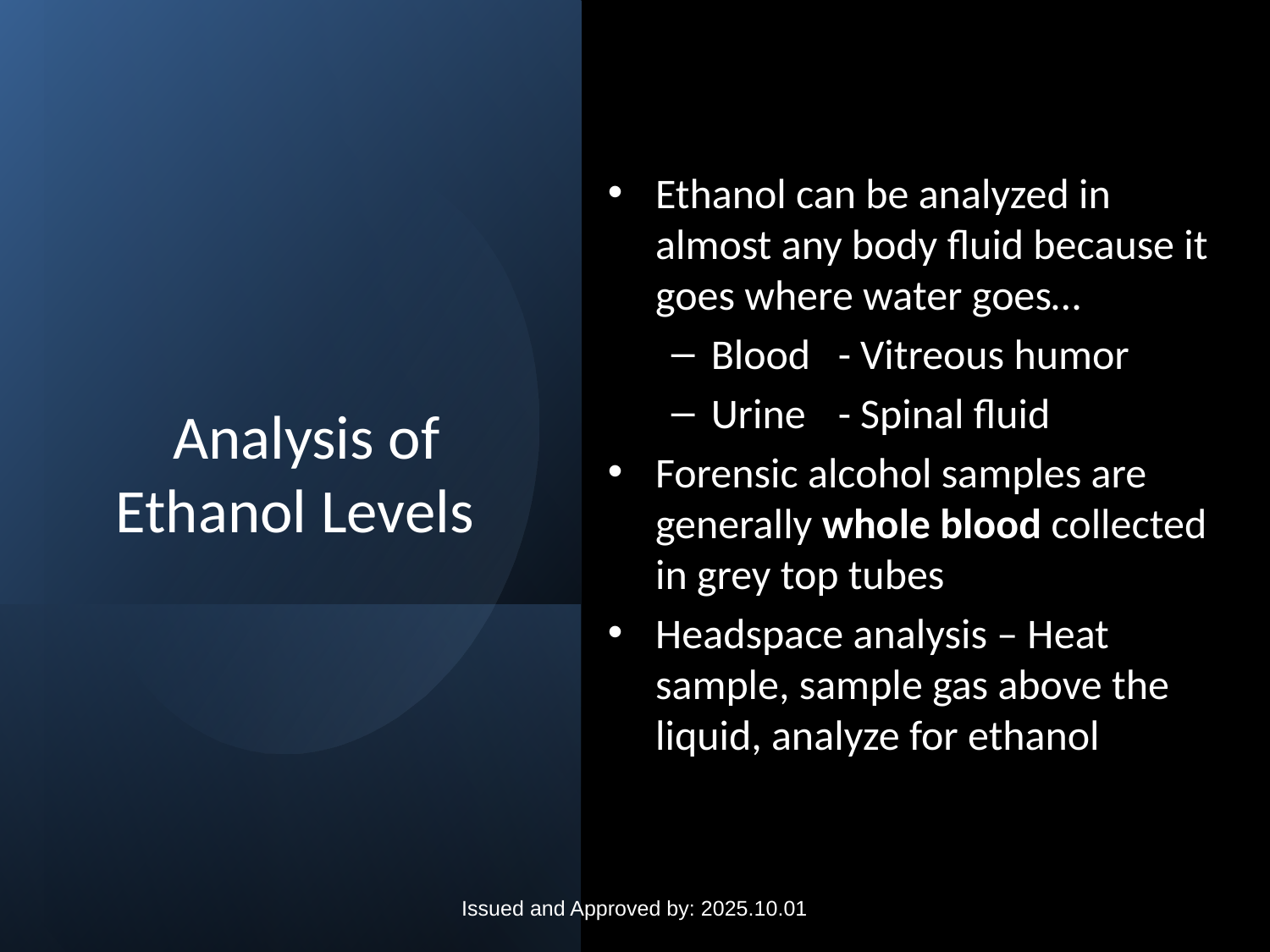

Ethanol can be analyzed in almost any body fluid because it goes where water goes…
Blood	- Vitreous humor
Urine	- Spinal fluid
Forensic alcohol samples are generally whole blood collected in grey top tubes
Headspace analysis – Heat sample, sample gas above the liquid, analyze for ethanol
# Analysis of Ethanol Levels

Issued and Approved by: 2025.10.01